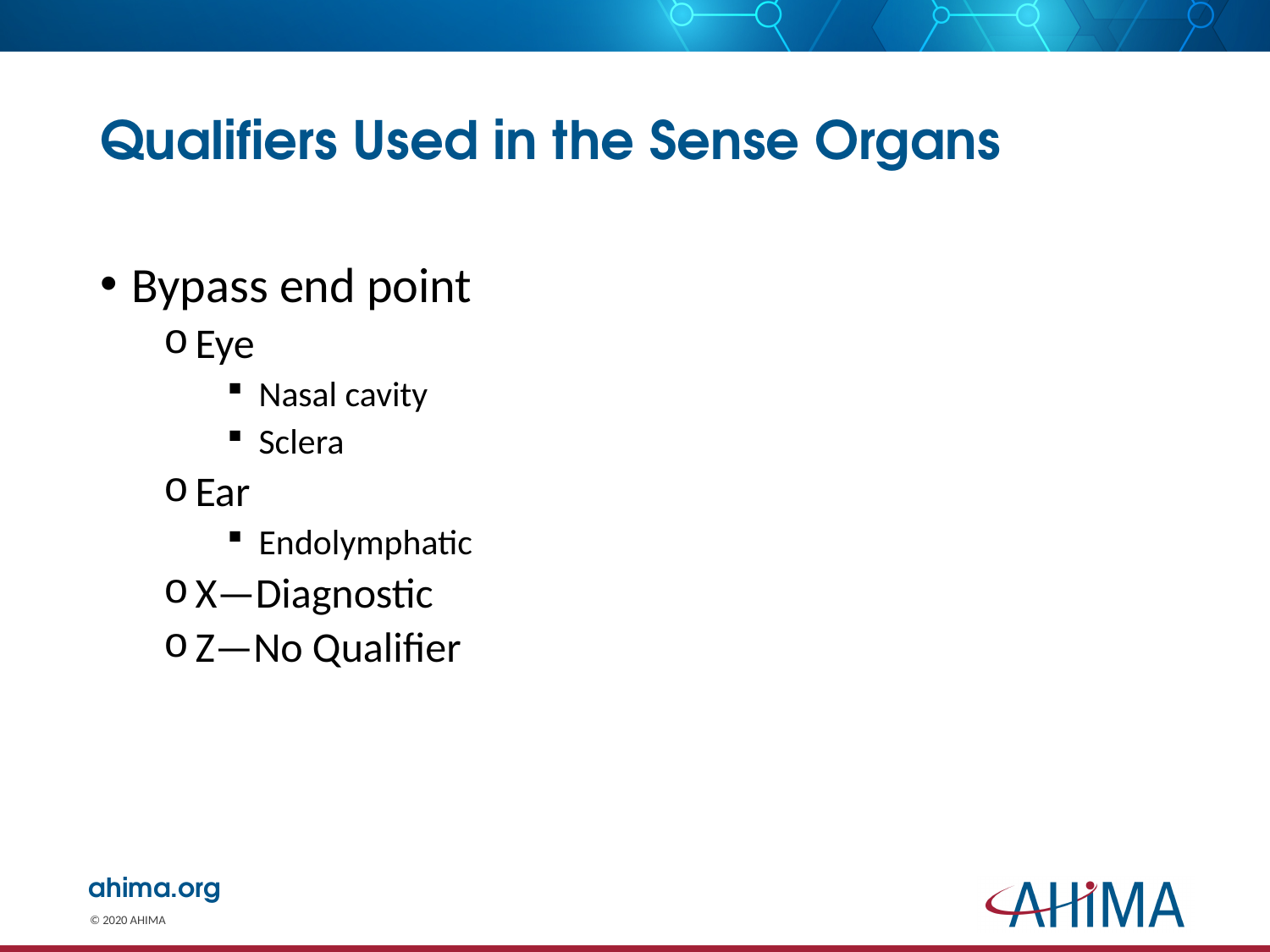

# Qualifiers Used in the Sense Organs
Bypass end point
Eye
Nasal cavity
Sclera
Ear
Endolymphatic
X—Diagnostic
Z—No Qualifier